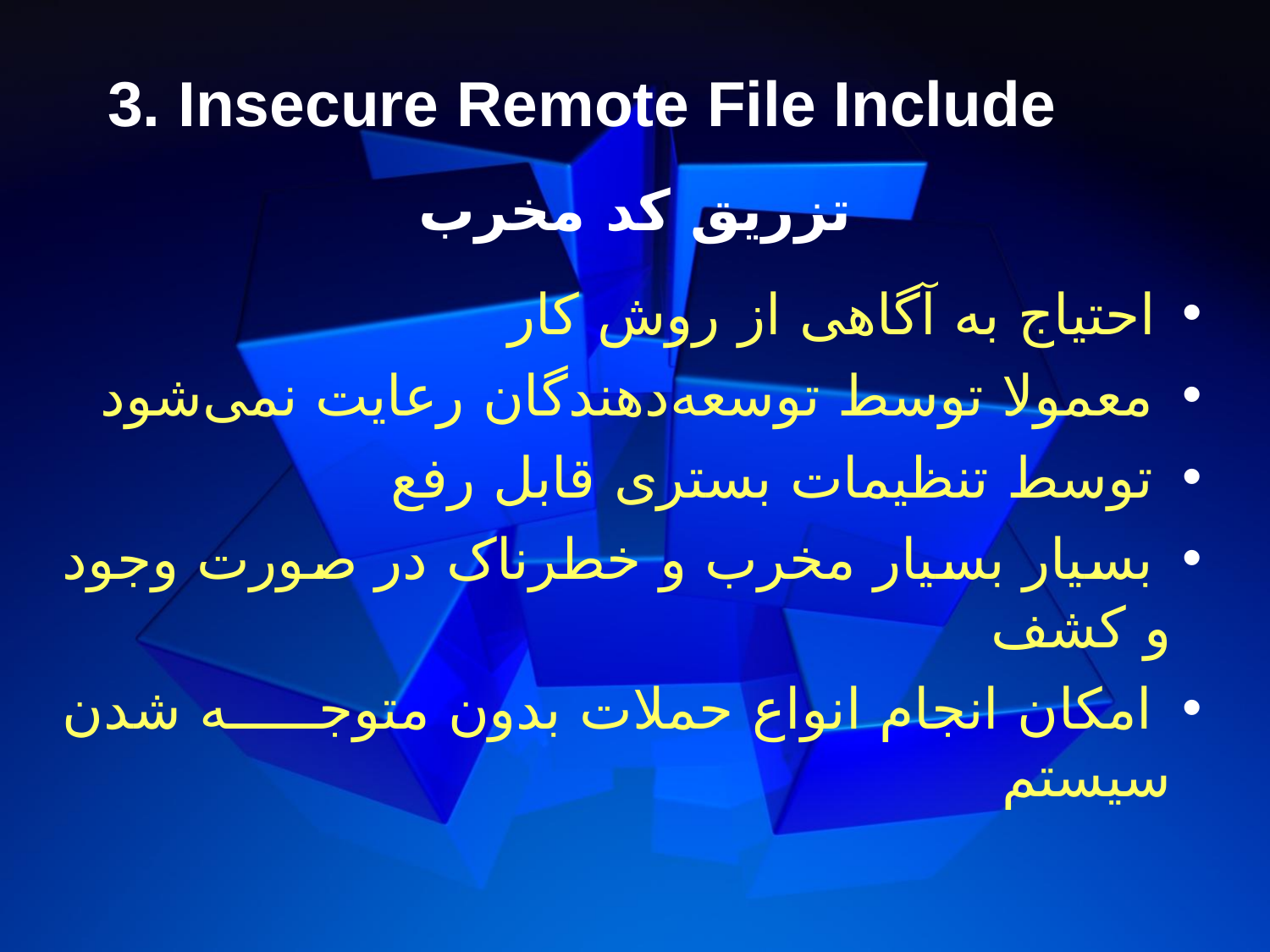

3. Insecure Remote File Include
تزریق کد مخرب
 احتیاج به آگاهی از روش کار
 معمولا توسط توسعه‌دهندگان رعایت نمی‌شود
 توسط تنظیمات بستری قابل رفع
 بسیار بسیار مخرب و خطرناک در صورت وجود و کشف
 امکان انجام انواع حملات بدون متوجه شدن سیستم